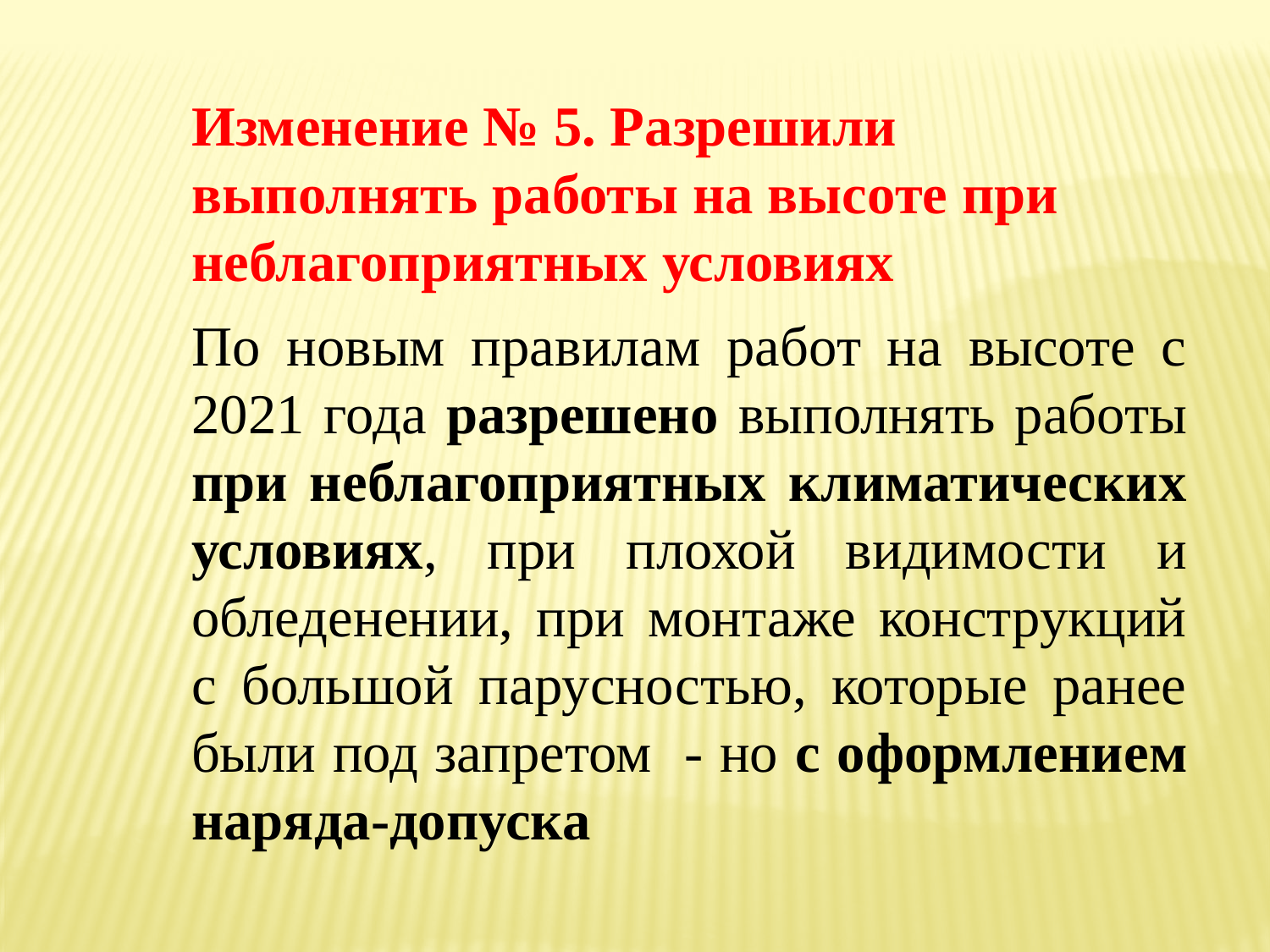

Изменение № 5. Разрешили выполнять работы на высоте при неблагоприятных условиях

По новым правилам работ на высоте с 2021 года разрешено выполнять работы при неблагоприятных климатических условиях, при плохой видимости и обледенении, при монтаже конструкций с большой парусностью, которые ранее были под запретом  - но с оформлением наряда-допуска